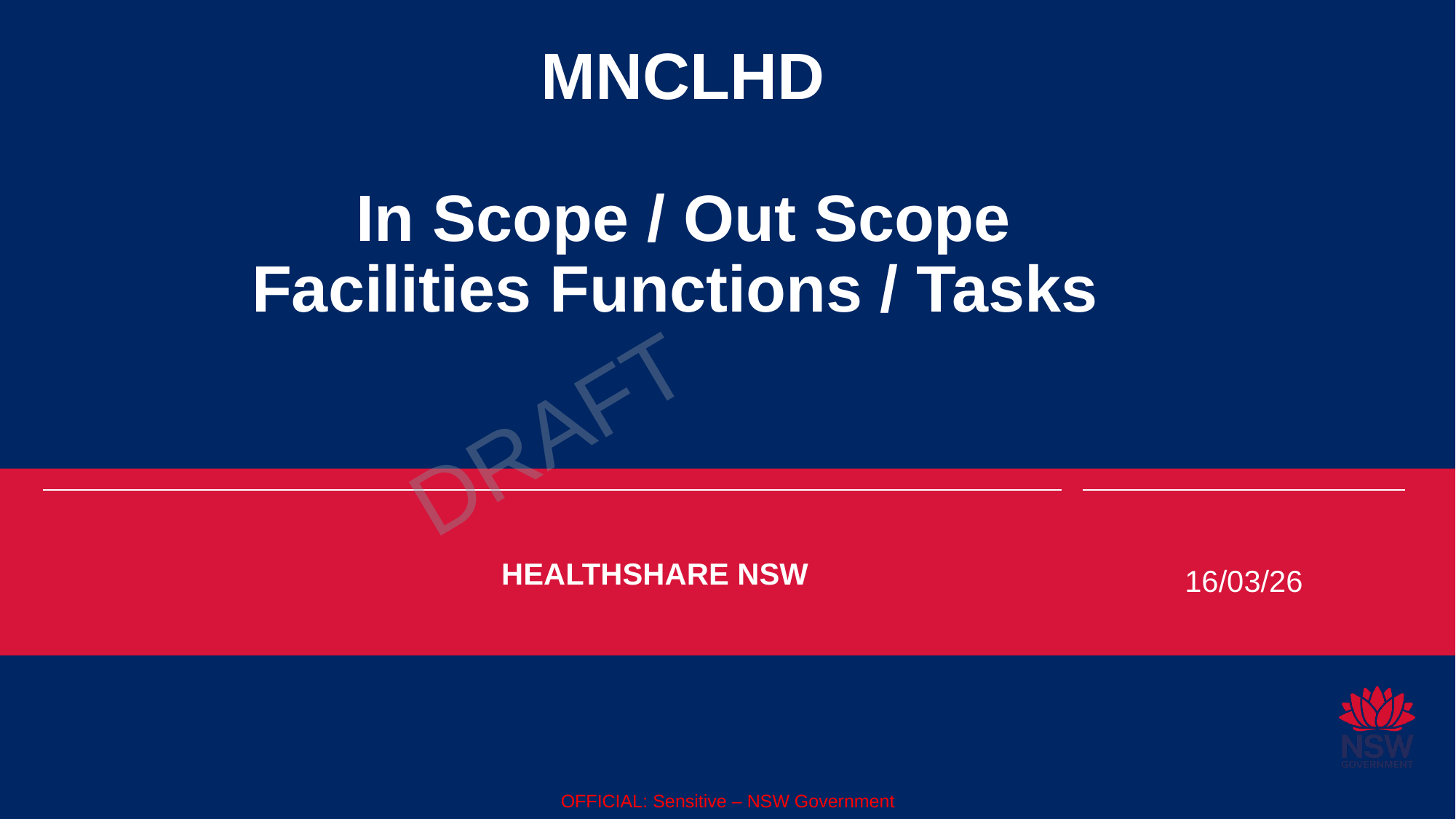

# MNCLHD In Scope / Out Scope Facilities Functions / Tasks
DRAFT

HEALTHSHARE NSW

16/03/26